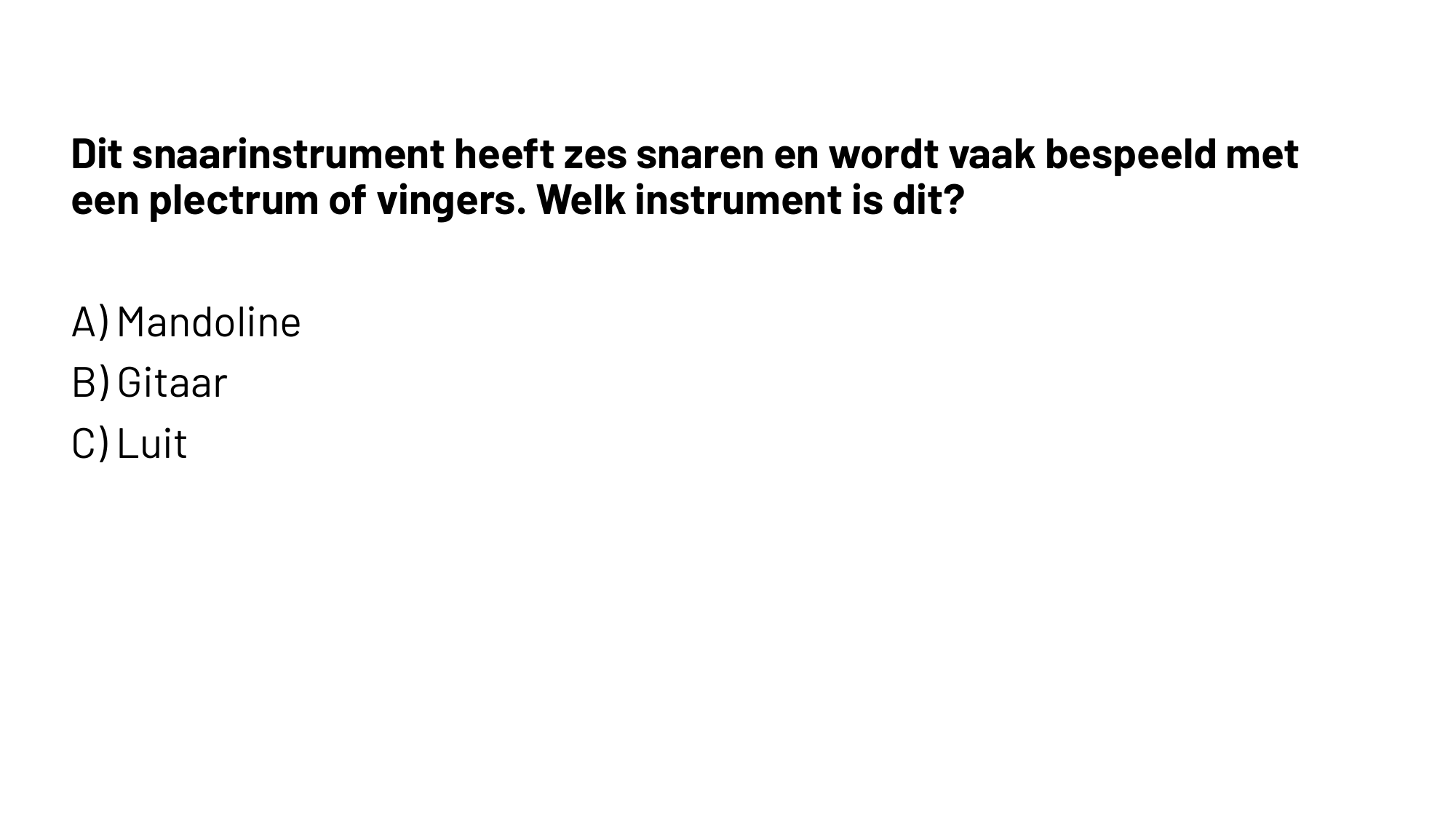

Dit snaarinstrument heeft zes snaren en wordt vaak bespeeld met een plectrum of vingers. Welk instrument is dit?

A) Mandoline
B) Gitaar
C) Luit